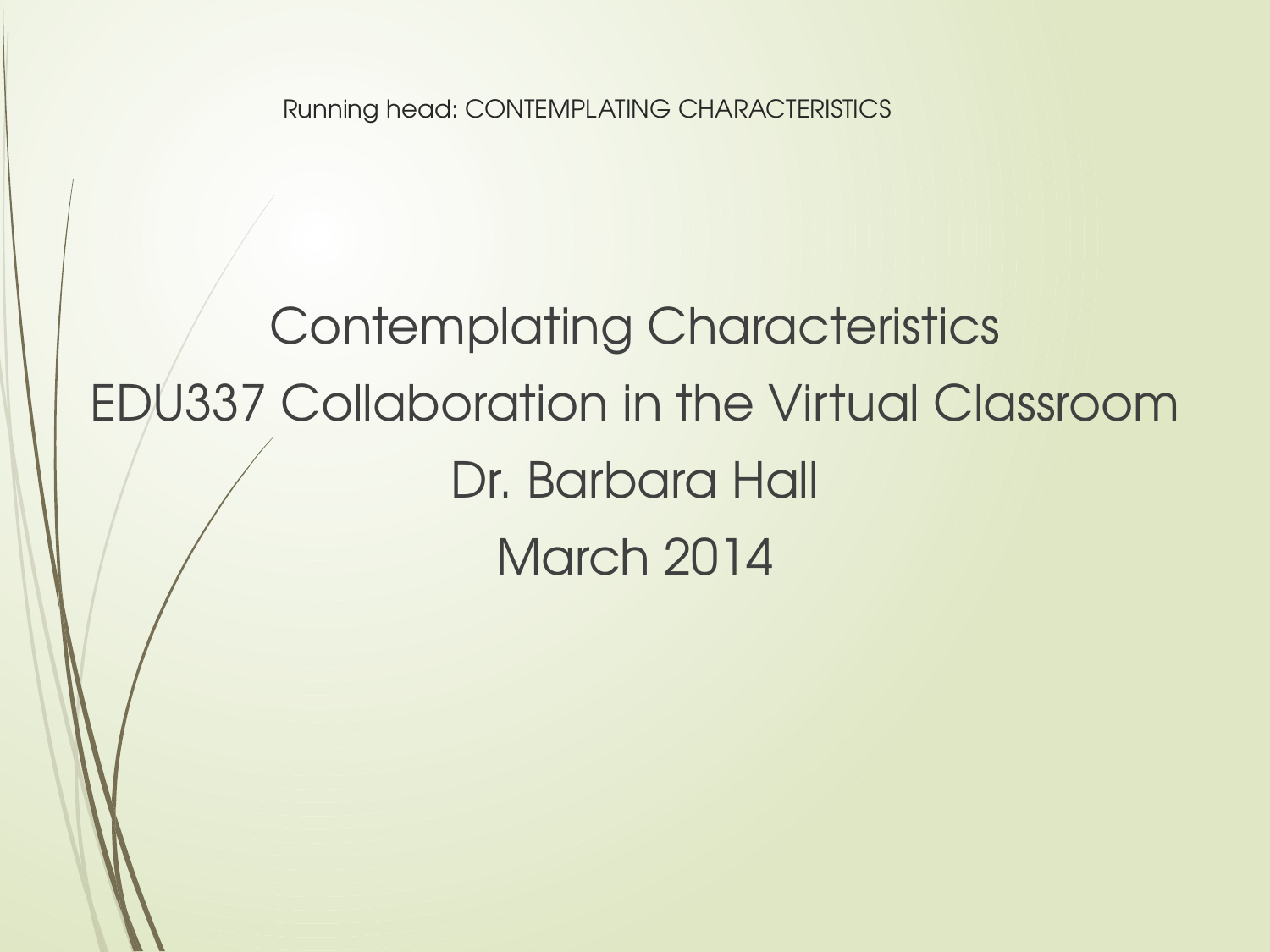

# Running head: CONTEMPLATING CHARACTERISTICS

Contemplating Characteristics
EDU337 Collaboration in the Virtual Classroom
Dr. Barbara Hall
March 2014